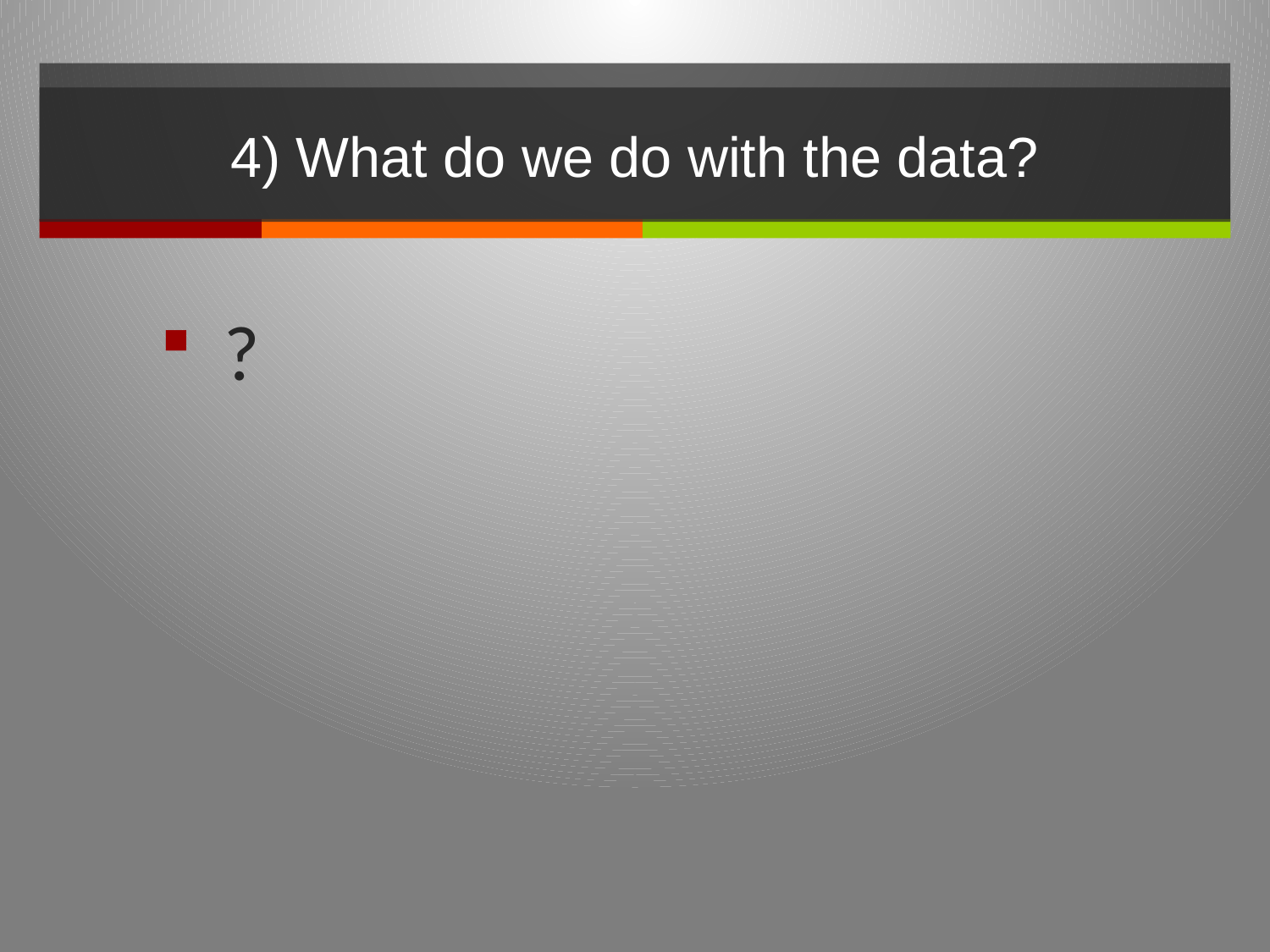

# 4) What do we do with the data?
?